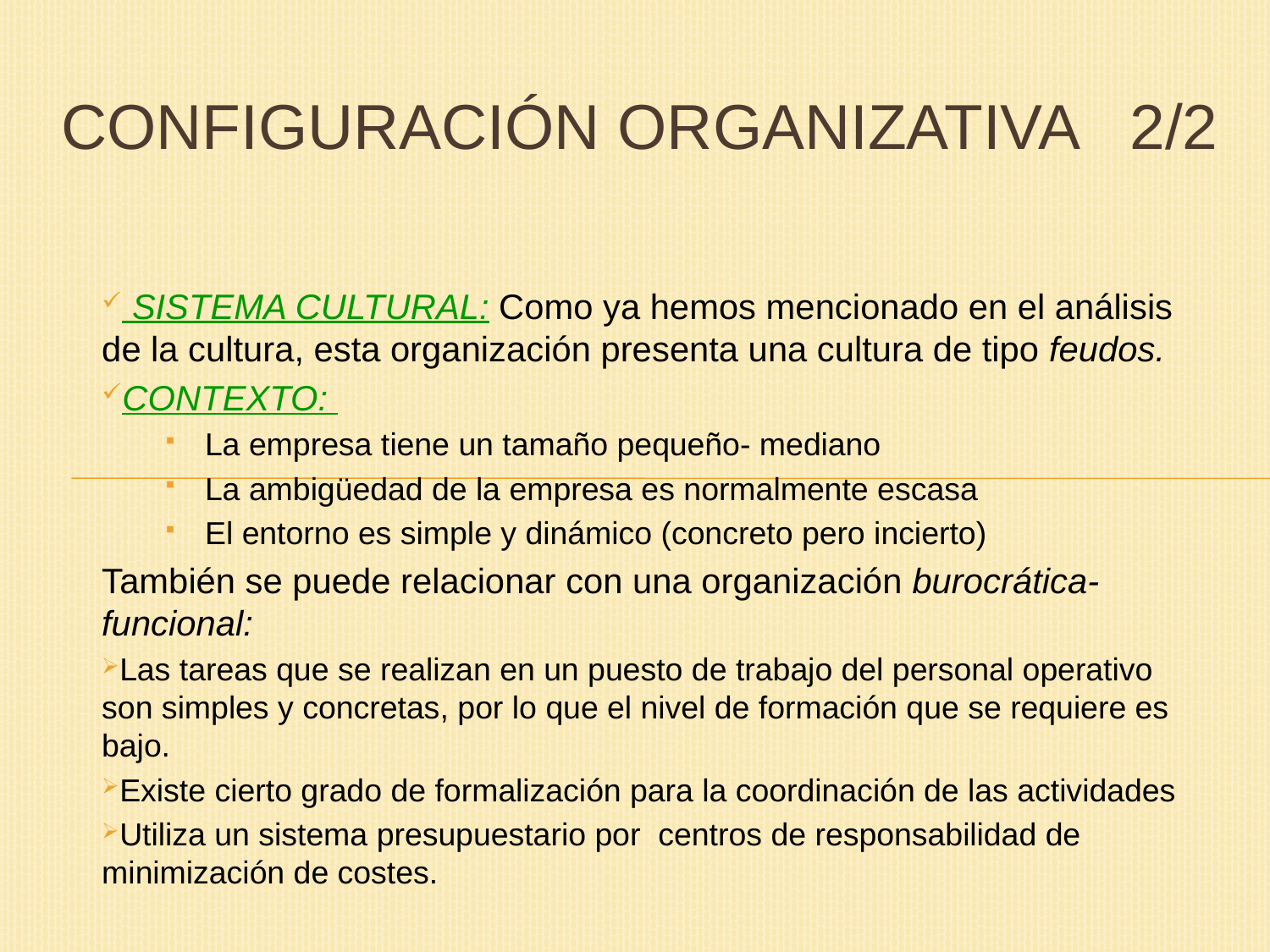

# Configuración organizativa   2/2

 SISTEMA CULTURAL: Como ya hemos mencionado en el análisis de la cultura, esta organización presenta una cultura de tipo feudos.
CONTEXTO:
La empresa tiene un tamaño pequeño- mediano
La ambigüedad de la empresa es normalmente escasa
El entorno es simple y dinámico (concreto pero incierto)
También se puede relacionar con una organización burocrática- funcional:
Las tareas que se realizan en un puesto de trabajo del personal operativo son simples y concretas, por lo que el nivel de formación que se requiere es bajo.
Existe cierto grado de formalización para la coordinación de las actividades
Utiliza un sistema presupuestario por  centros de responsabilidad de minimización de costes.